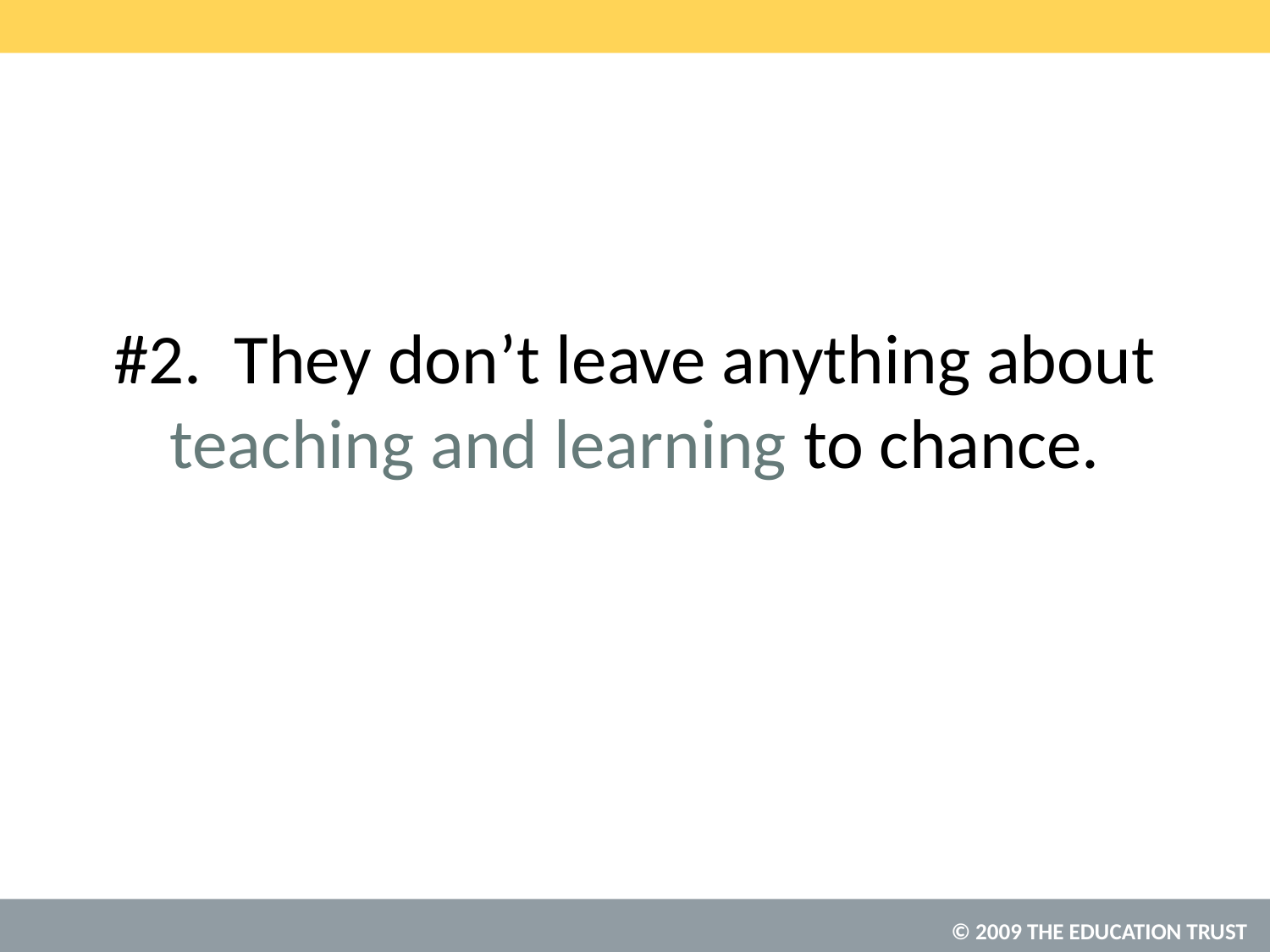

# #2.  They don’t leave anything about teaching and learning to chance.